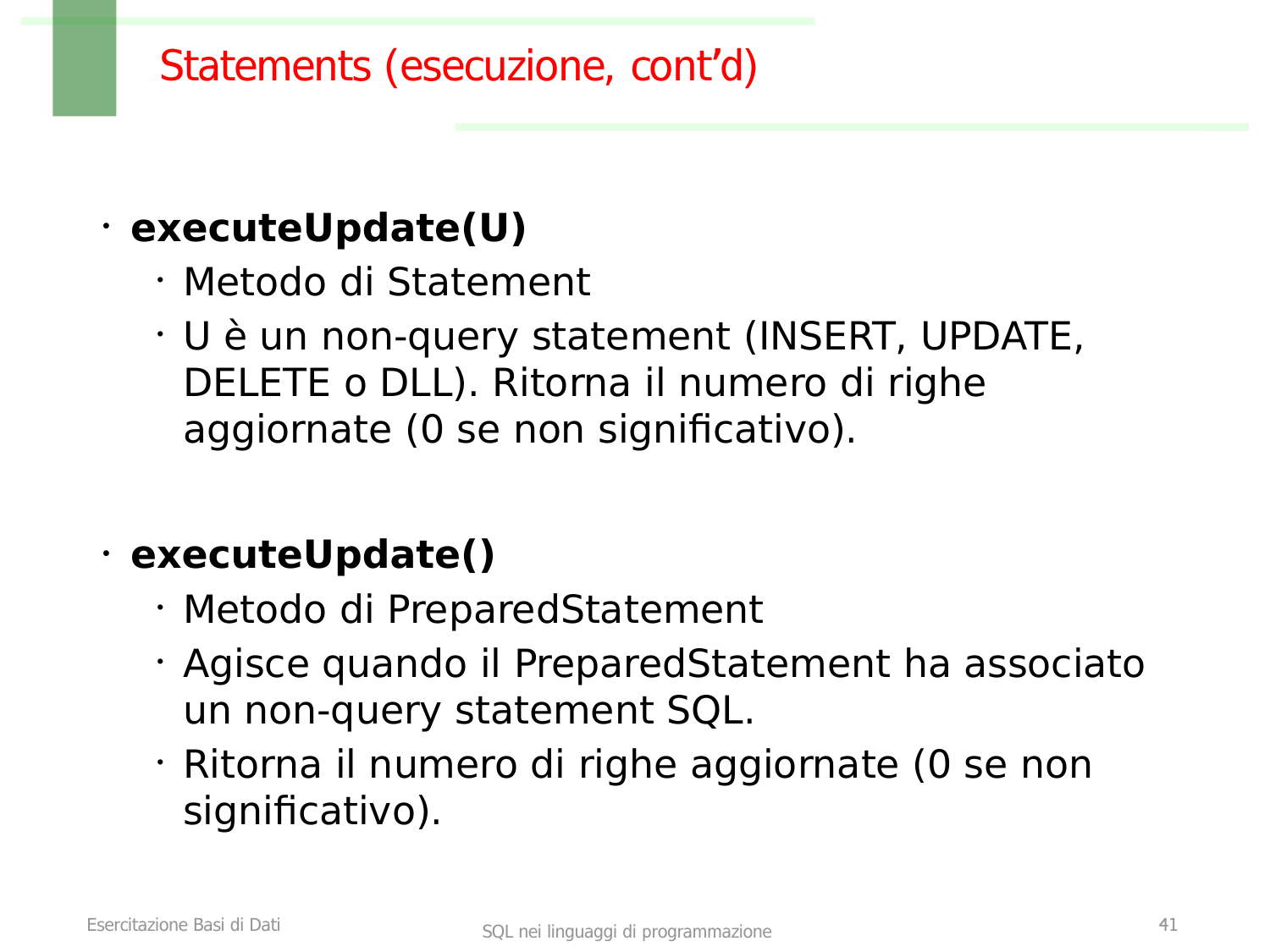

# Statements (esecuzione, cont’d)
executeUpdate(U)
Metodo di Statement
U è un non-query statement (INSERT, UPDATE, DELETE o DLL). Ritorna il numero di righe aggiornate (0 se non significativo).

executeUpdate()
Metodo di PreparedStatement
Agisce quando il PreparedStatement ha associato un non-query statement SQL.
Ritorna il numero di righe aggiornate (0 se non significativo).

SQL nei linguaggi di programmazione